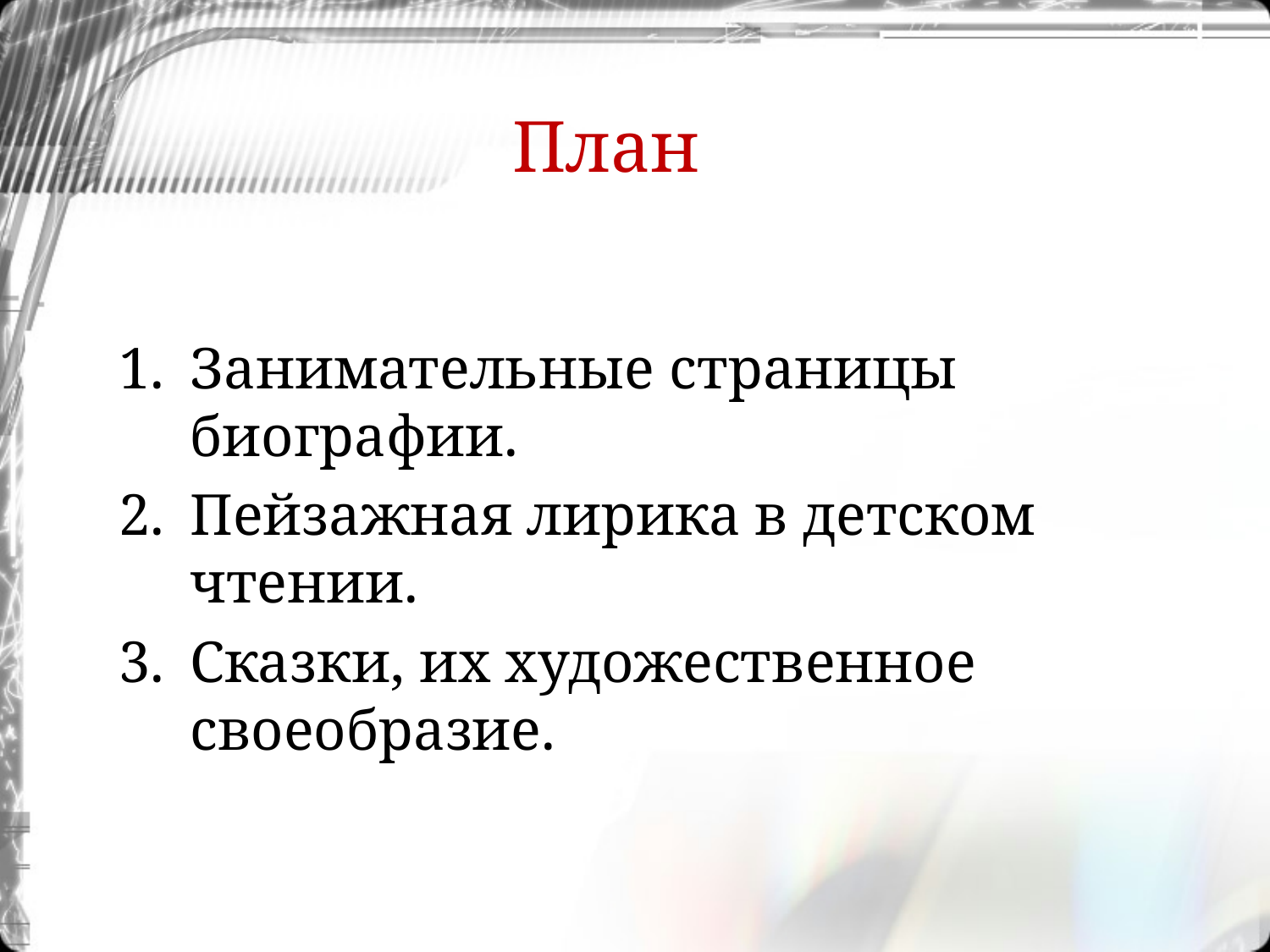

# План
Занимательные страницы биографии.
Пейзажная лирика в детском чтении.
Сказки, их художественное своеобразие.